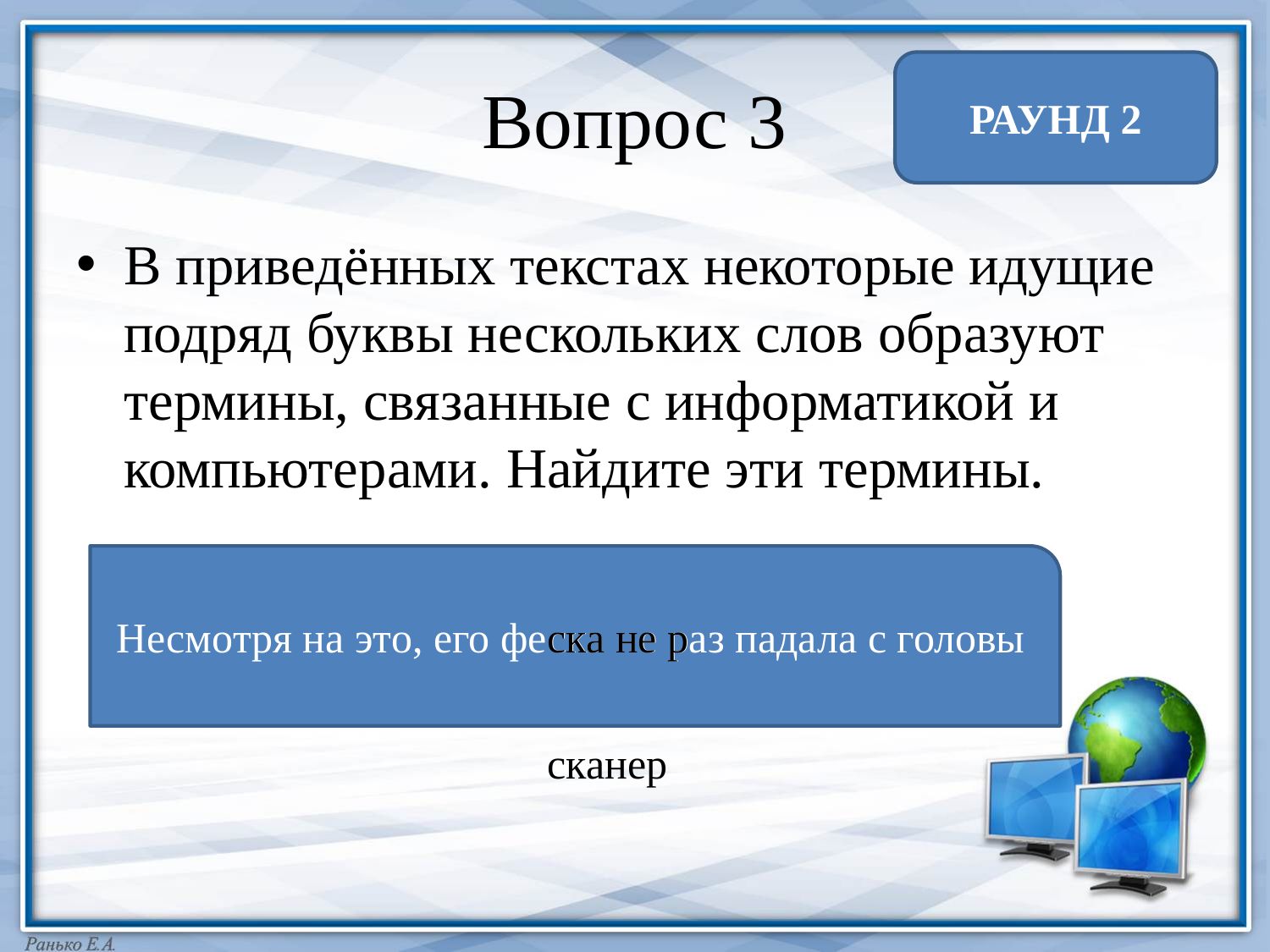

# Вопрос 3
РАУНД 2
В приведённых текстах некоторые идущие подряд буквы нескольких слов образуют термины, связанные с информатикой и компьютерами. Найдите эти термины.

Несмотря на это, его феска не раз падала с головы
ска не р
сканер